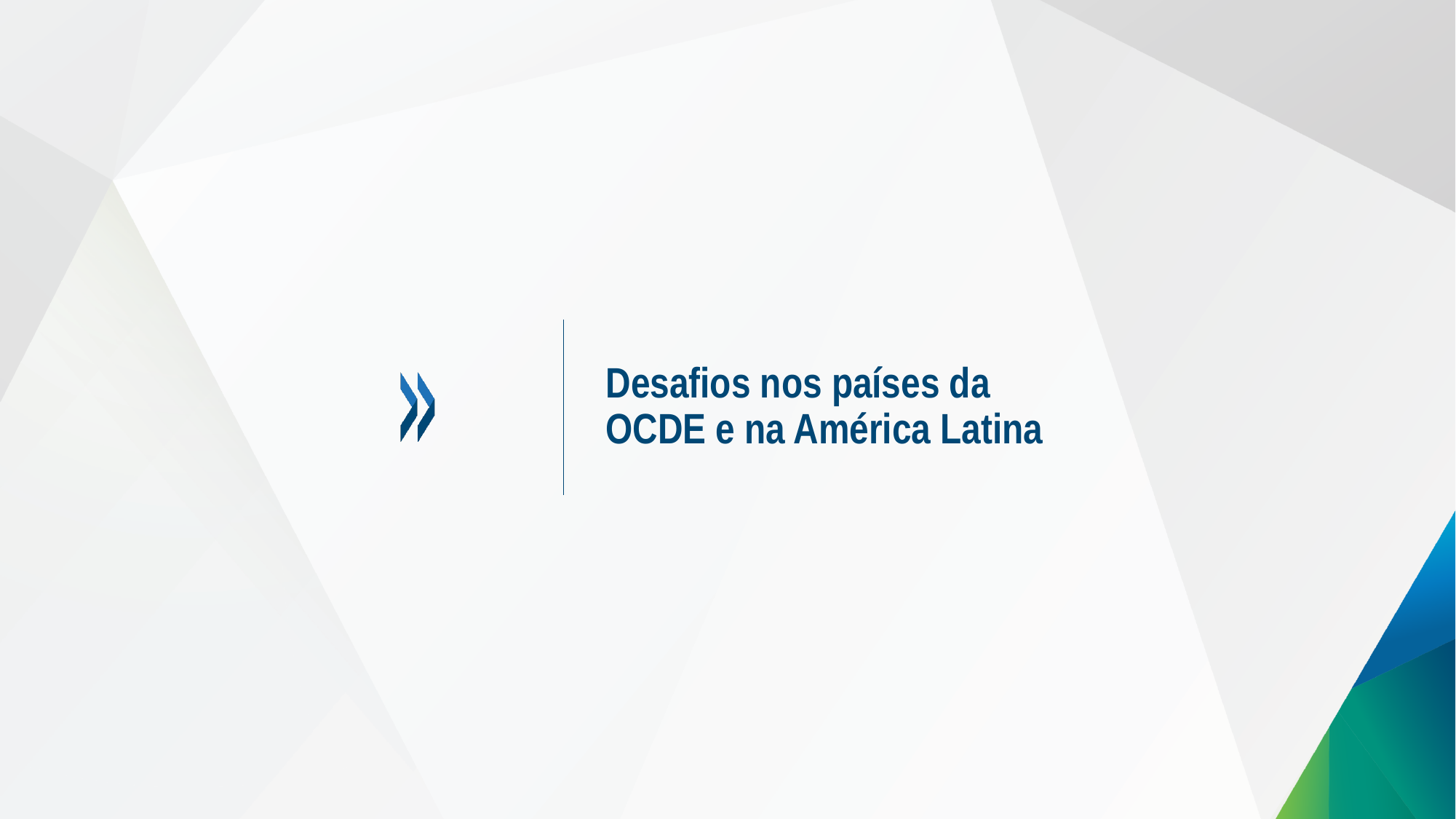

Desafios nos países da OCDE e na América Latina